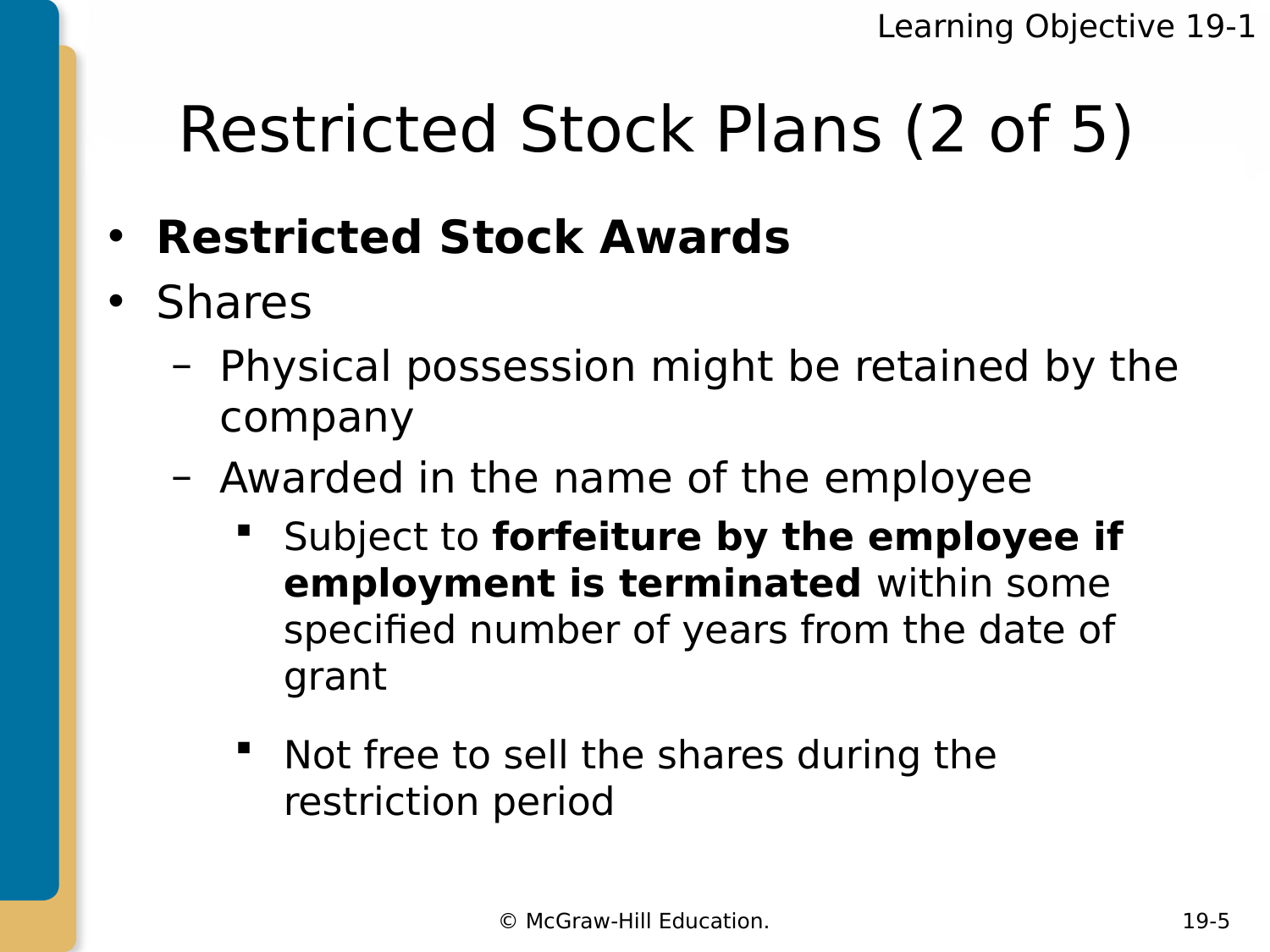

Learning Objective 19-1
# Restricted Stock Plans (2 of 5)
Restricted Stock Awards
Shares
Physical possession might be retained by the company
Awarded in the name of the employee
Subject to forfeiture by the employee if employment is terminated within some specified number of years from the date of grant
Not free to sell the shares during the restriction period